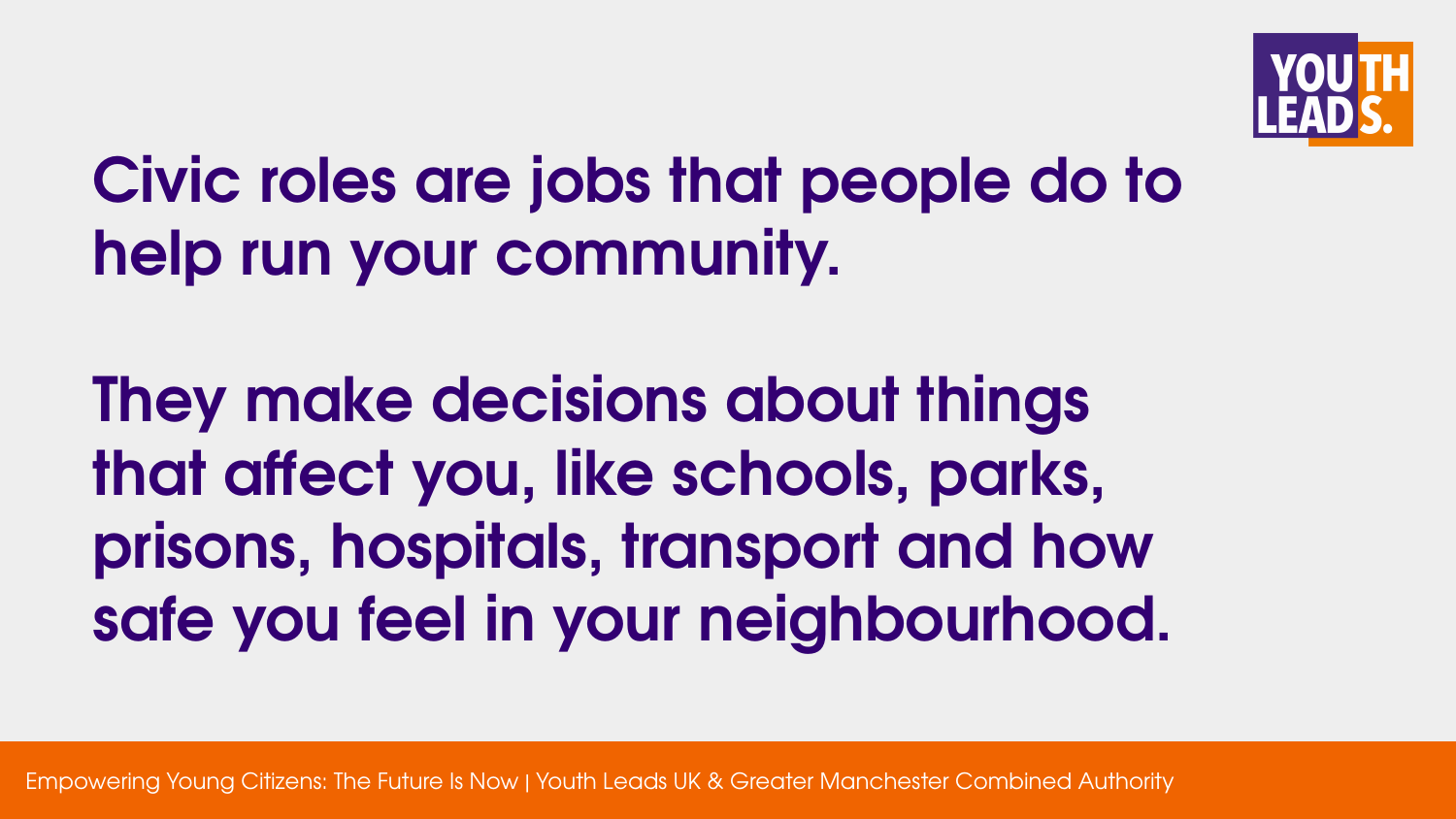

# Civic roles are jobs that people do to help run your community.

They make decisions about things that affect you, like schools, parks, prisons, hospitals, transport and how safe you feel in your neighbourhood.